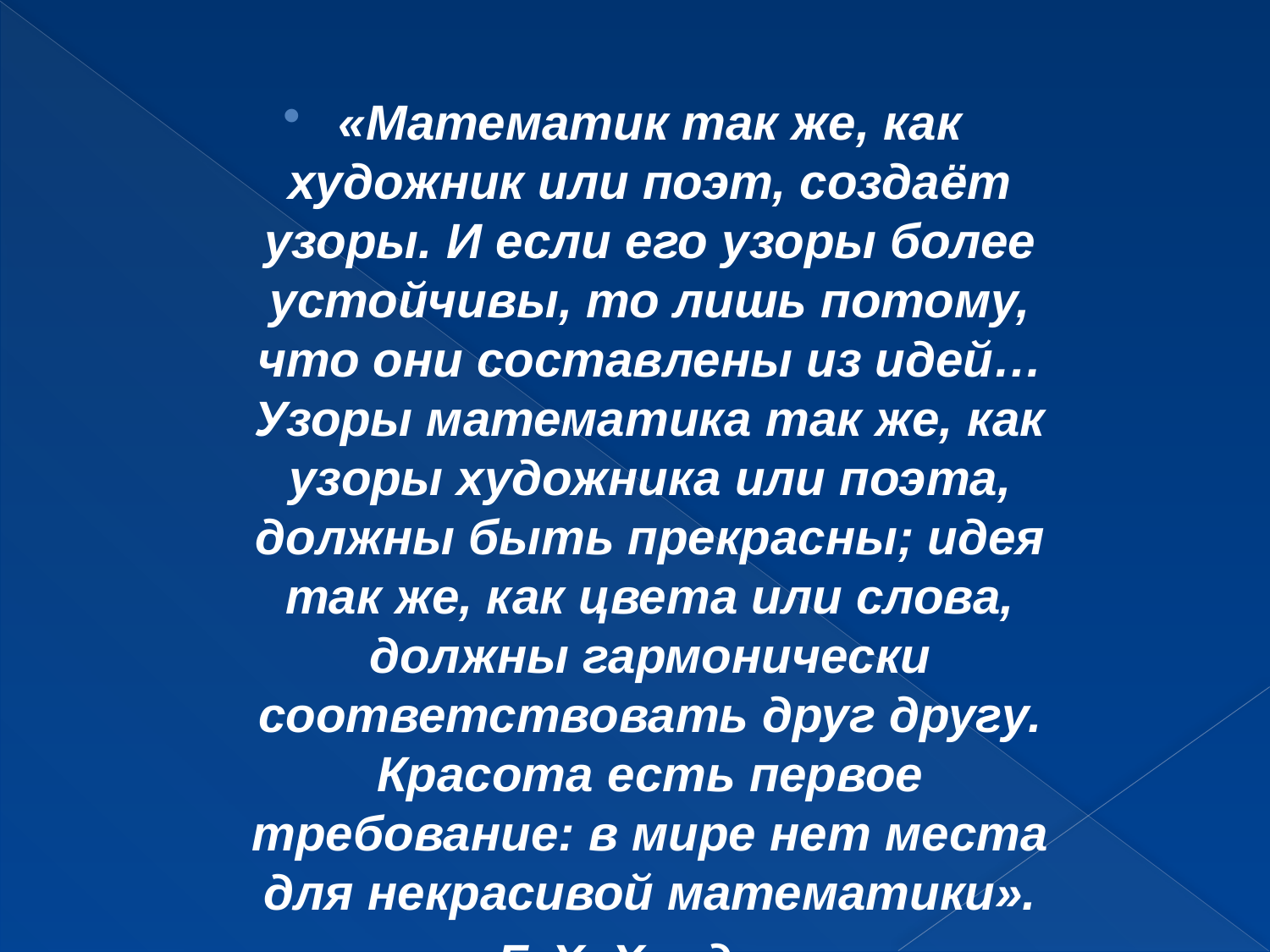

«Математик так же, как художник или поэт, создаёт узоры. И если его узоры более устойчивы, то лишь потому, что они составлены из идей… Узоры математика так же, как узоры художника или поэта, должны быть прекрасны; идея так же, как цвета или слова, должны гармонически соответствовать друг другу. Красота есть первое требование: в мире нет места для некрасивой математики».
 Г. Х. Харди